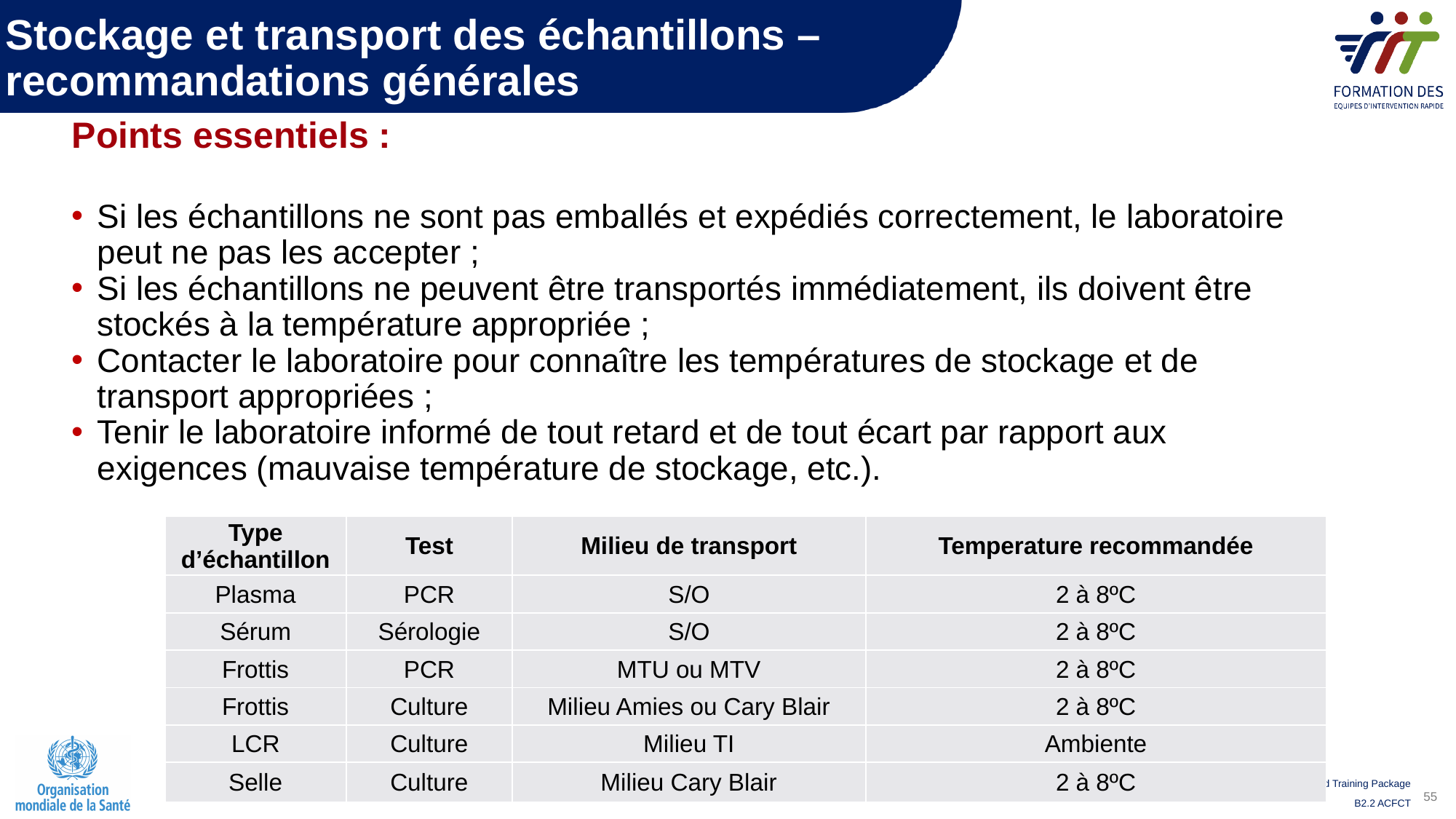

Stockage et transport des échantillons – recommandations générales
Points essentiels :

Si les échantillons ne sont pas emballés et expédiés correctement, le laboratoire peut ne pas les accepter ;
Si les échantillons ne peuvent être transportés immédiatement, ils doivent être stockés à la température appropriée ;
Contacter le laboratoire pour connaître les températures de stockage et de transport appropriées ;
Tenir le laboratoire informé de tout retard et de tout écart par rapport aux exigences (mauvaise température de stockage, etc.).

| Type d’échantillon | Test | Milieu de transport | Temperature recommandée |
| --- | --- | --- | --- |
| Plasma | PCR | S/O | 2 à 8ºC |
| Sérum | Sérologie | S/O | 2 à 8ºC |
| Frottis | PCR | MTU ou MTV | 2 à 8ºC |
| Frottis | Culture | Milieu Amies ou Cary Blair | 2 à 8ºC |
| LCR | Culture | Milieu TI | Ambiente |
| Selle | Culture | Milieu Cary Blair | 2 à 8ºC |